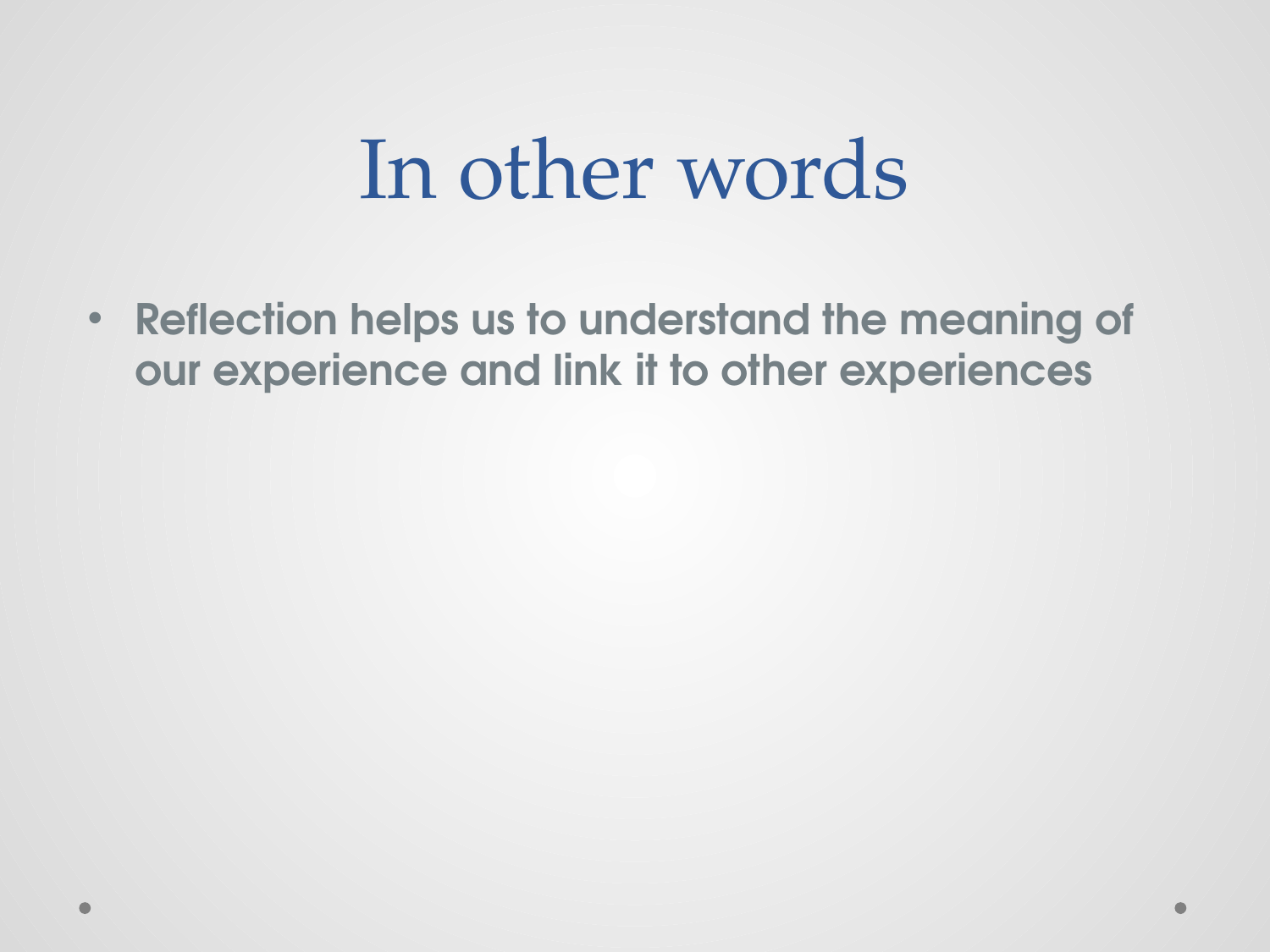

# In other words
Reflection helps us to understand the meaning of our experience and link it to other experiences